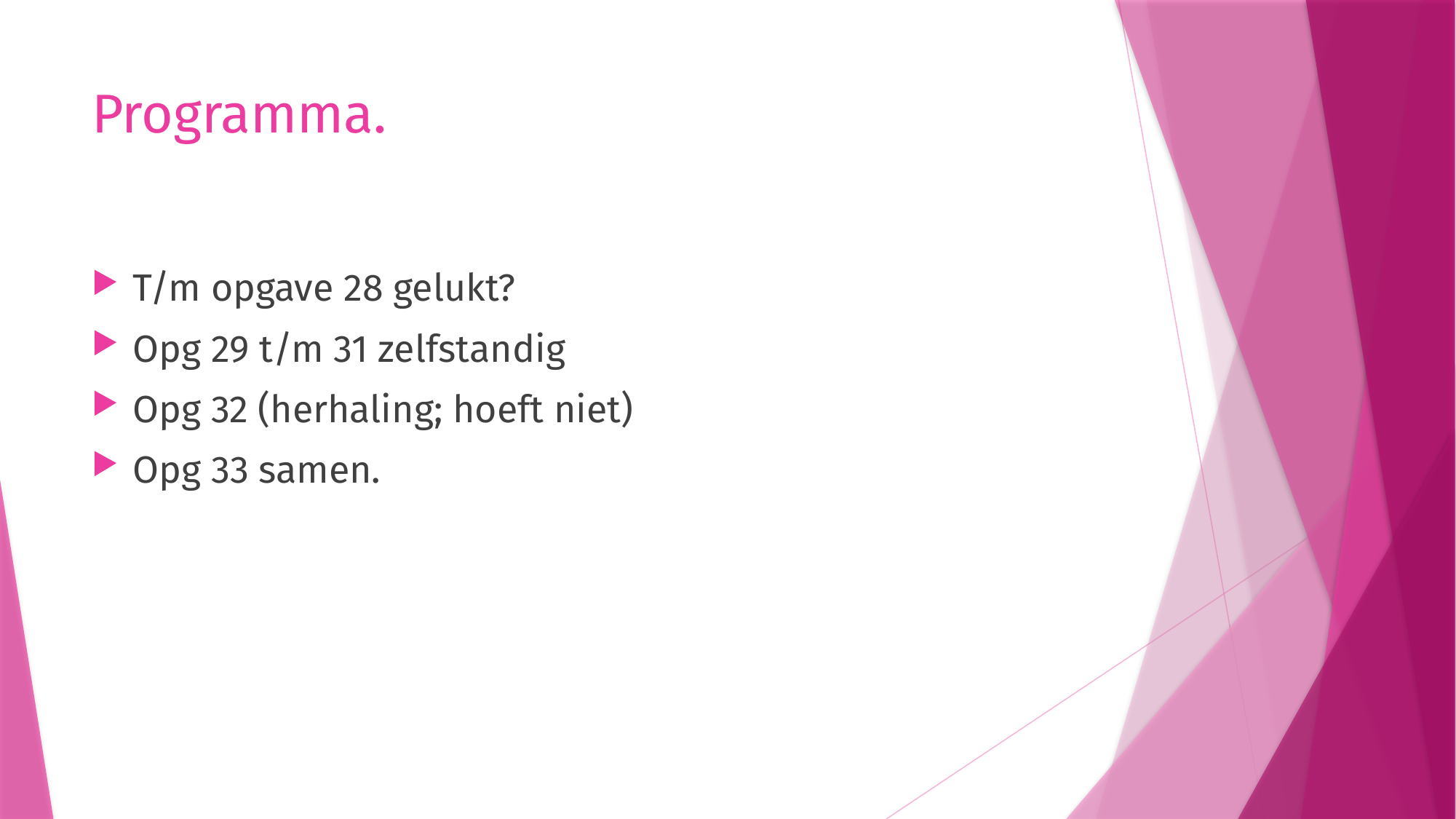

# Programma.
T/m opgave 28 gelukt?
Opg 29 t/m 31 zelfstandig
Opg 32 (herhaling; hoeft niet)
Opg 33 samen.